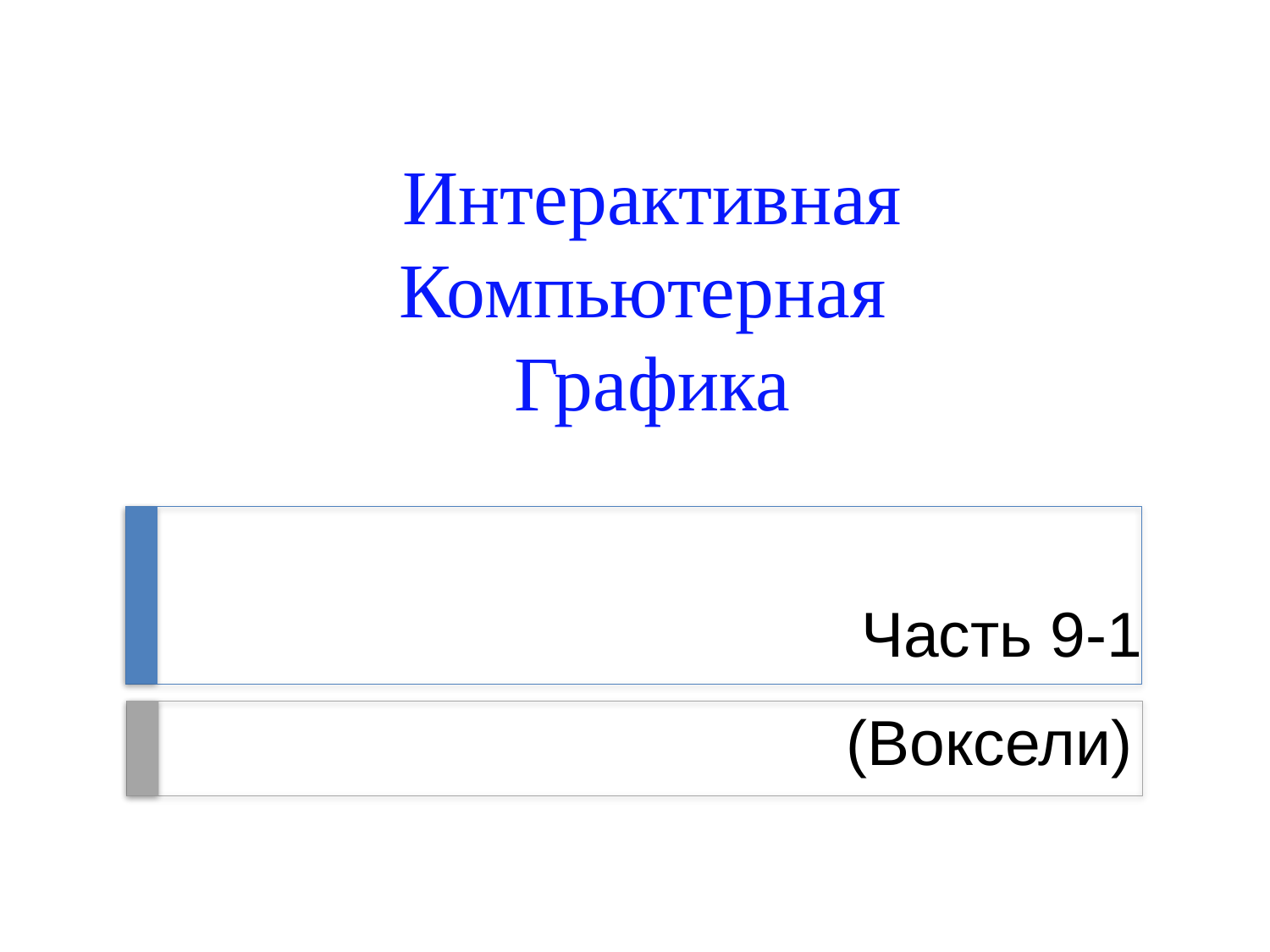

Интерактивная
Компьютерная
Графика
Часть 9-1
# (Воксели)